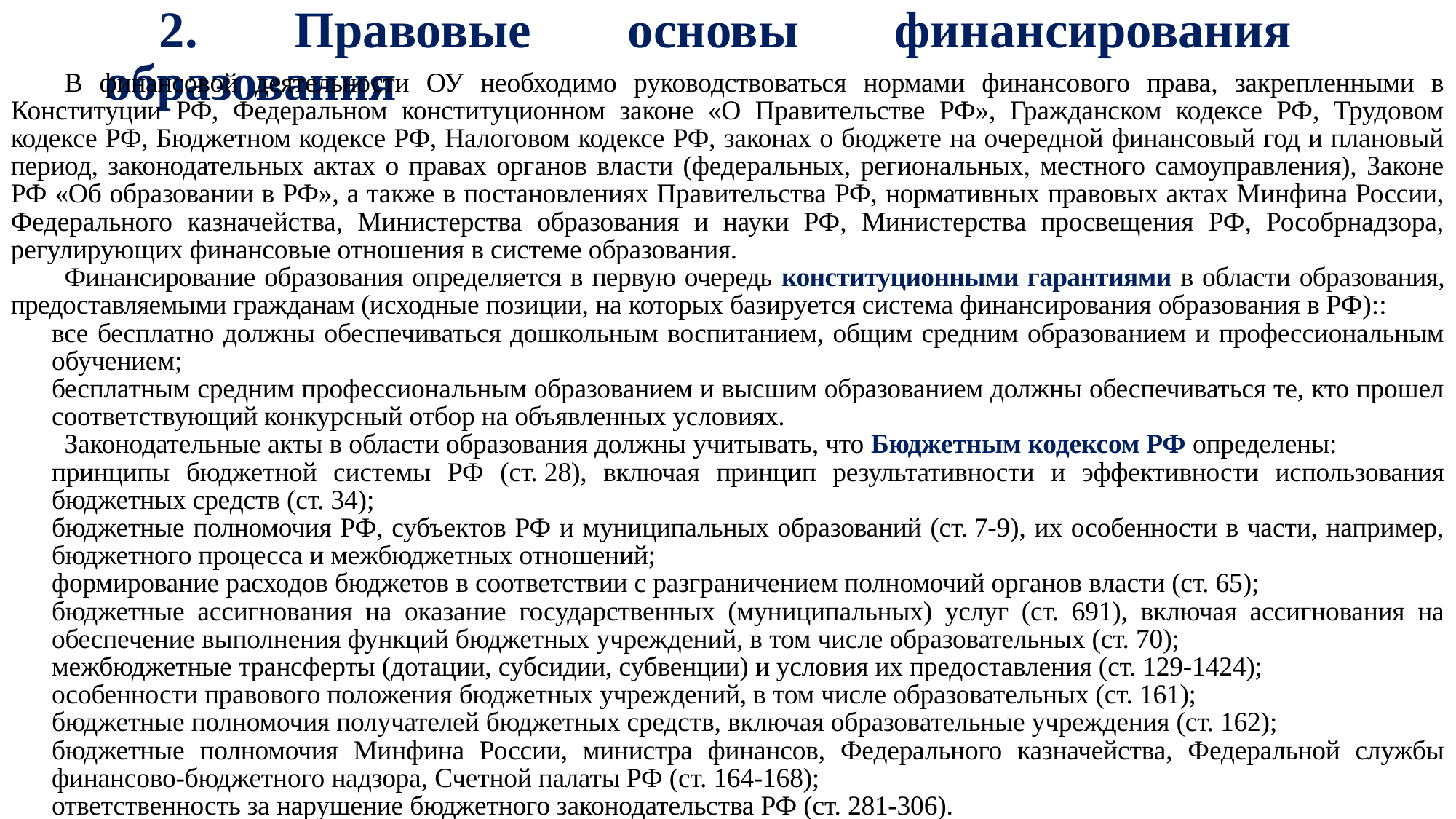

2. Правовые основы финансирования образования
В финансовой деятельности ОУ необходимо руководствоваться нормами финансового права, закрепленными в Конституции РФ, Федеральном конституционном законе «О Правительстве РФ», Гражданском кодексе РФ, Трудовом кодексе РФ, Бюджетном кодексе РФ, Налоговом кодексе РФ, законах о бюджете на очередной финансовый год и плановый период, законодательных актах о правах органов власти (федеральных, региональных, местного самоуправления), Законе РФ «Об образовании в РФ», а также в постановлениях Правительства РФ, нормативных правовых актах Минфина России, Федерального казначейства, Министерства образования и науки РФ, Министерства просвещения РФ, Рособрнадзора, регулирующих финансовые отношения в системе образования.
Финансирование образования определяется в первую очередь конституционными гарантиями в области образования, предоставляемыми гражданам (исходные позиции, на которых базируется система финансирования образования в РФ)::
все бесплатно должны обеспечиваться дошкольным воспитанием, общим средним образованием и профессиональным обучением;
бесплатным средним профессиональным образованием и высшим образованием должны обеспечиваться те, кто прошел соответствующий конкурсный отбор на объявленных условиях.
Законодательные акты в области образования должны учитывать, что Бюджетным кодексом РФ определены:
принципы бюджетной системы РФ (ст. 28), включая принцип результативности и эффективности использования бюджетных средств (ст. 34);
бюджетные полномочия РФ, субъектов РФ и муниципальных образований (ст. 7-9), их особенности в части, например, бюджетного процесса и межбюджетных отношений;
формирование расходов бюджетов в соответствии с разграничением полномочий органов власти (ст. 65);
бюджетные ассигнования на оказание государственных (муниципальных) услуг (ст. 691), включая ассигнования на обеспечение выполнения функций бюджетных учреждений, в том числе образовательных (ст. 70);
межбюджетные трансферты (дотации, субсидии, субвенции) и условия их предоставления (ст. 129-1424);
особенности правового положения бюджетных учреждений, в том числе образовательных (ст. 161);
бюджетные полномочия получателей бюджетных средств, включая образовательные учреждения (ст. 162);
бюджетные полномочия Минфина России, министра финансов, Федерального казначейства, Федеральной службы финансово-бюджетного надзора, Счетной палаты РФ (ст. 164-168);
ответственность за нарушение бюджетного законодательства РФ (ст. 281-306).